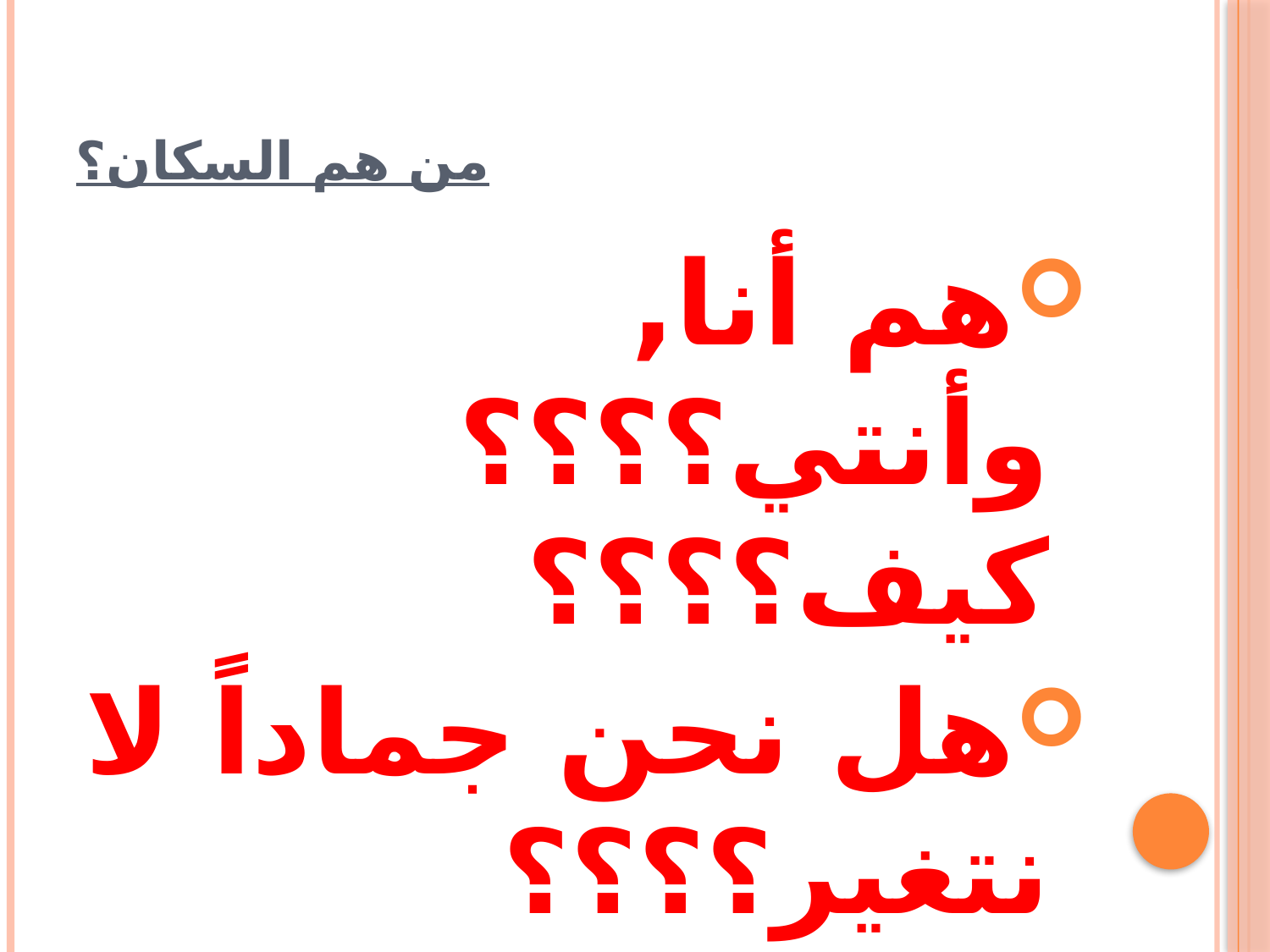

# من هم السكان؟
هم أنا, وأنتي؟؟؟؟ كيف؟؟؟؟
هل نحن جماداً لا نتغير؟؟؟؟